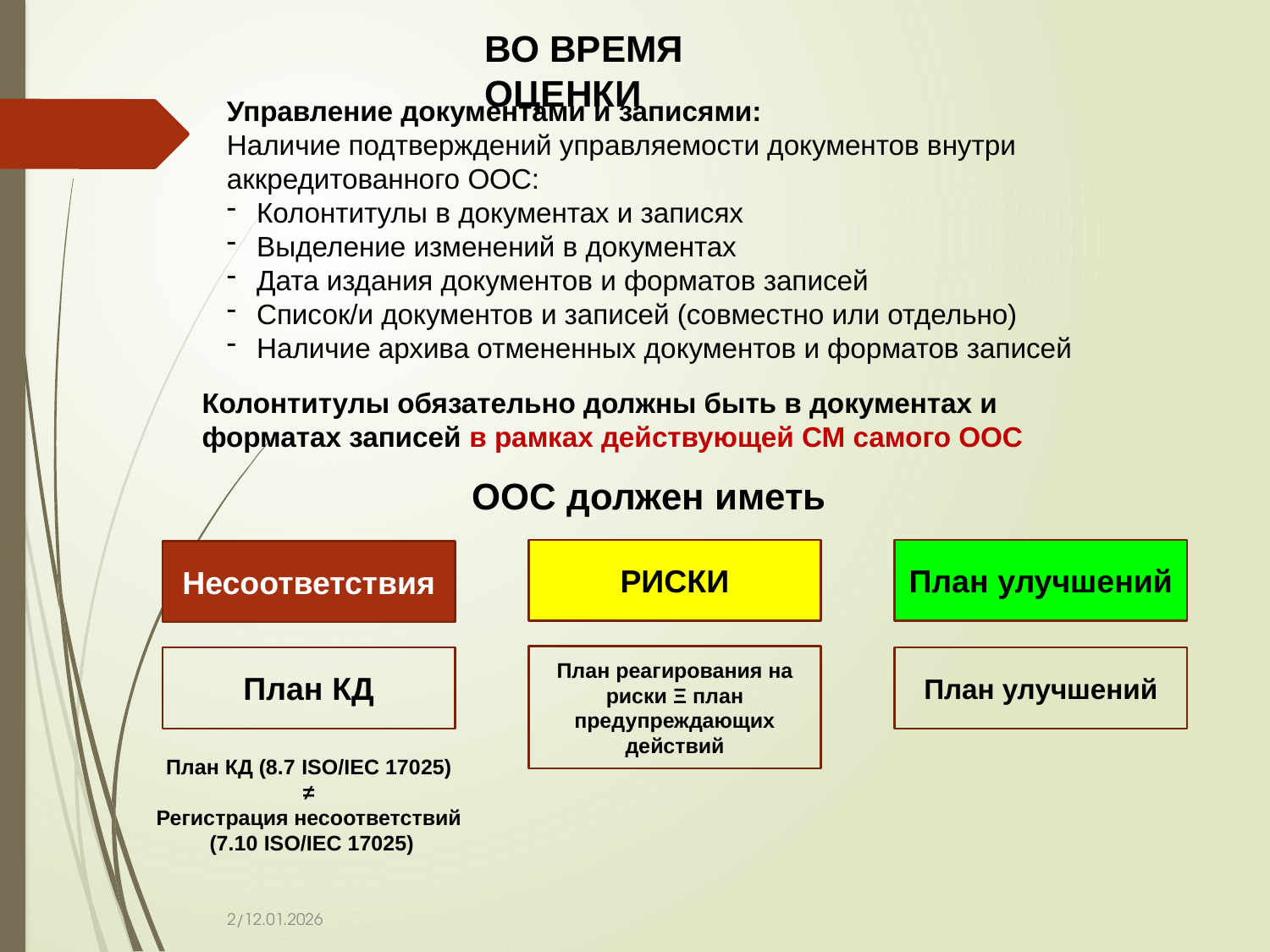

ВО ВРЕМЯ ОЦЕНКИ
Управление документами и записями:
Наличие подтверждений управляемости документов внутри аккредитованного ООС:
Колонтитулы в документах и записях
Выделение изменений в документах
Дата издания документов и форматов записей
Список/и документов и записей (совместно или отдельно)
Наличие архива отмененных документов и форматов записей
Колонтитулы обязательно должны быть в документах и форматах записей в рамках действующей СМ самого ООС
ООС должен иметь
РИСКИ
План улучшений
Несоответствия
План реагирования на риски Ξ план предупреждающих действий
План КД
План улучшений
План КД (8.7 ISO/IEC 17025)
≠
Регистрация несоответствий
 (7.10 ISO/IEC 17025)
2/12.01.2026